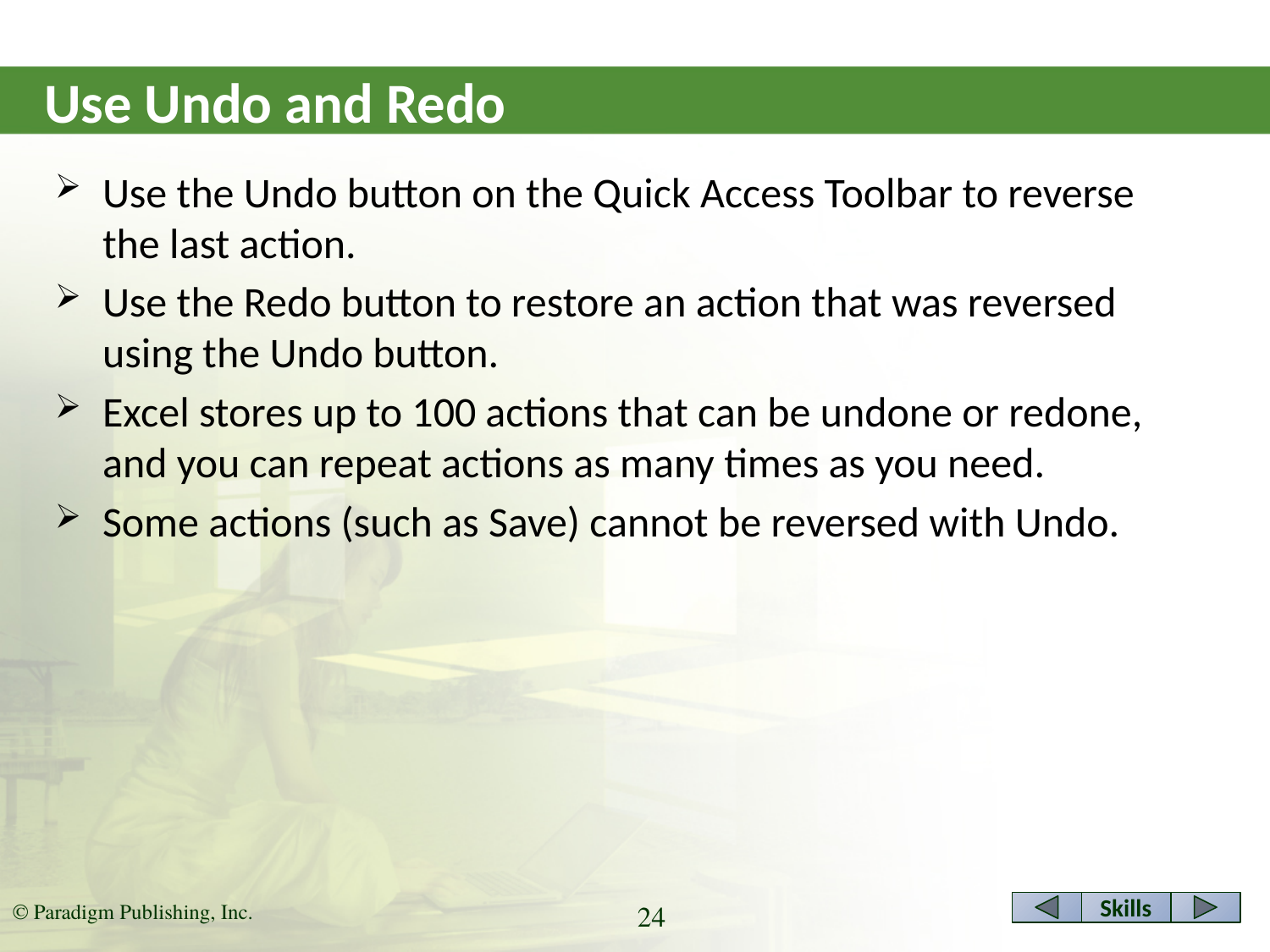

# Use Undo and Redo
Use the Undo button on the Quick Access Toolbar to reverse the last action.
Use the Redo button to restore an action that was reversed using the Undo button.
Excel stores up to 100 actions that can be undone or redone, and you can repeat actions as many times as you need.
Some actions (such as Save) cannot be reversed with Undo.